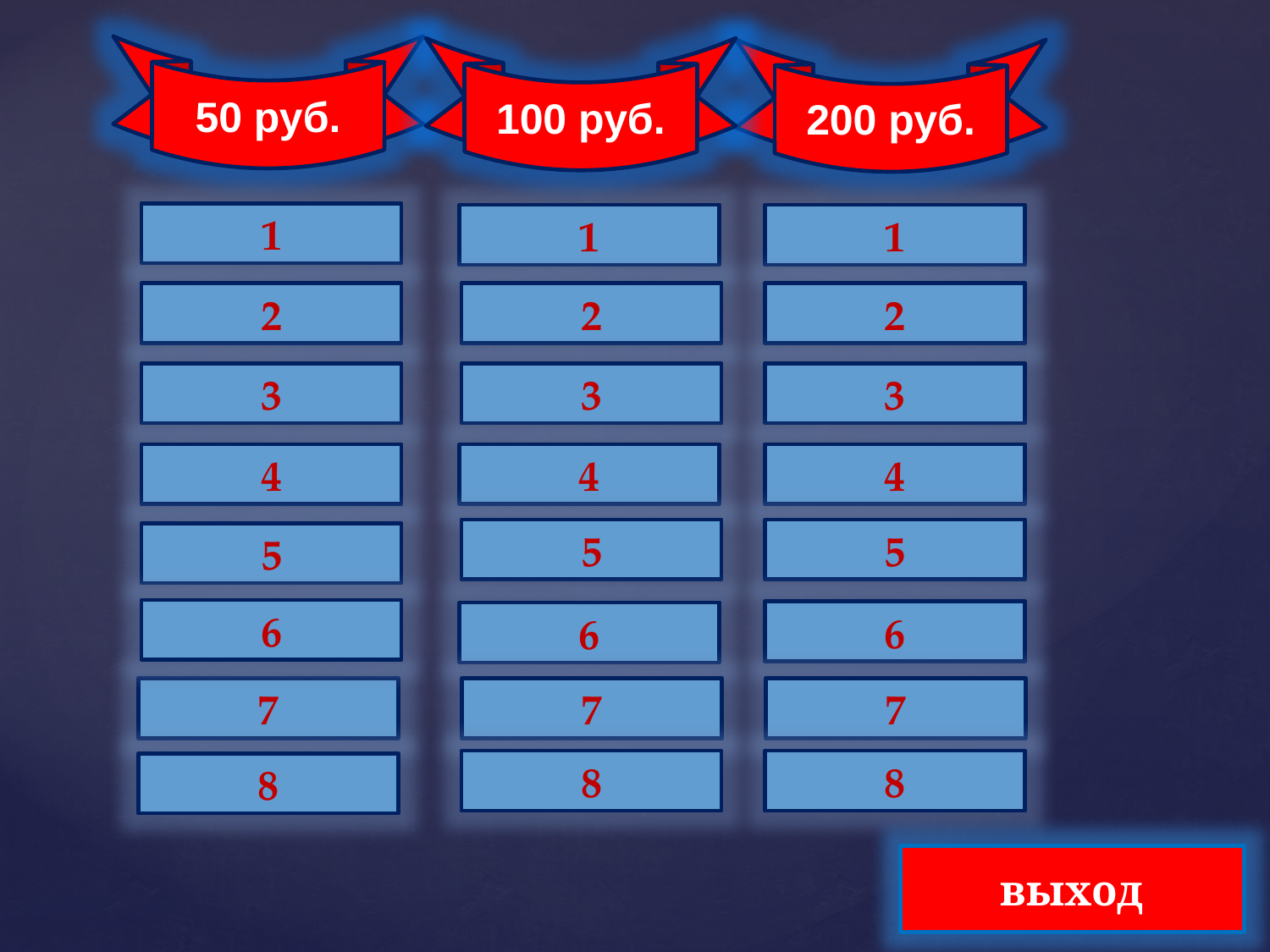

50 руб.
100 руб.
200 руб.
1
1
1
2
2
2
3
3
3
4
4
4
5
5
5
6
6
6
7
7
7
8
8
8
выход